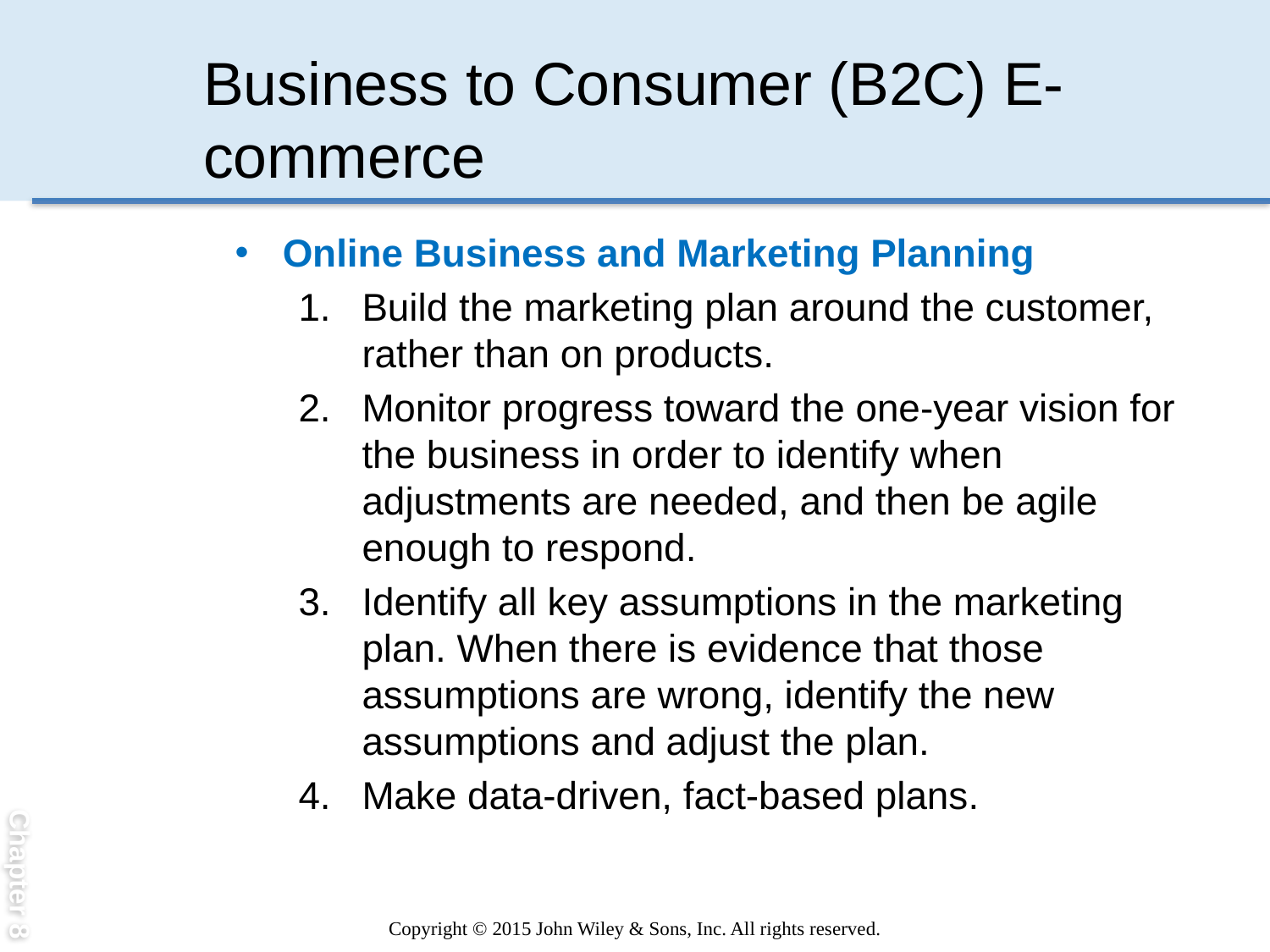

Chapter 8
# Business to Consumer (B2C) E-commerce
Online Business and Marketing Planning
Build the marketing plan around the customer, rather than on products.
Monitor progress toward the one-year vision for the business in order to identify when adjustments are needed, and then be agile enough to respond.
Identify all key assumptions in the marketing plan. When there is evidence that those assumptions are wrong, identify the new assumptions and adjust the plan.
Make data-driven, fact-based plans.